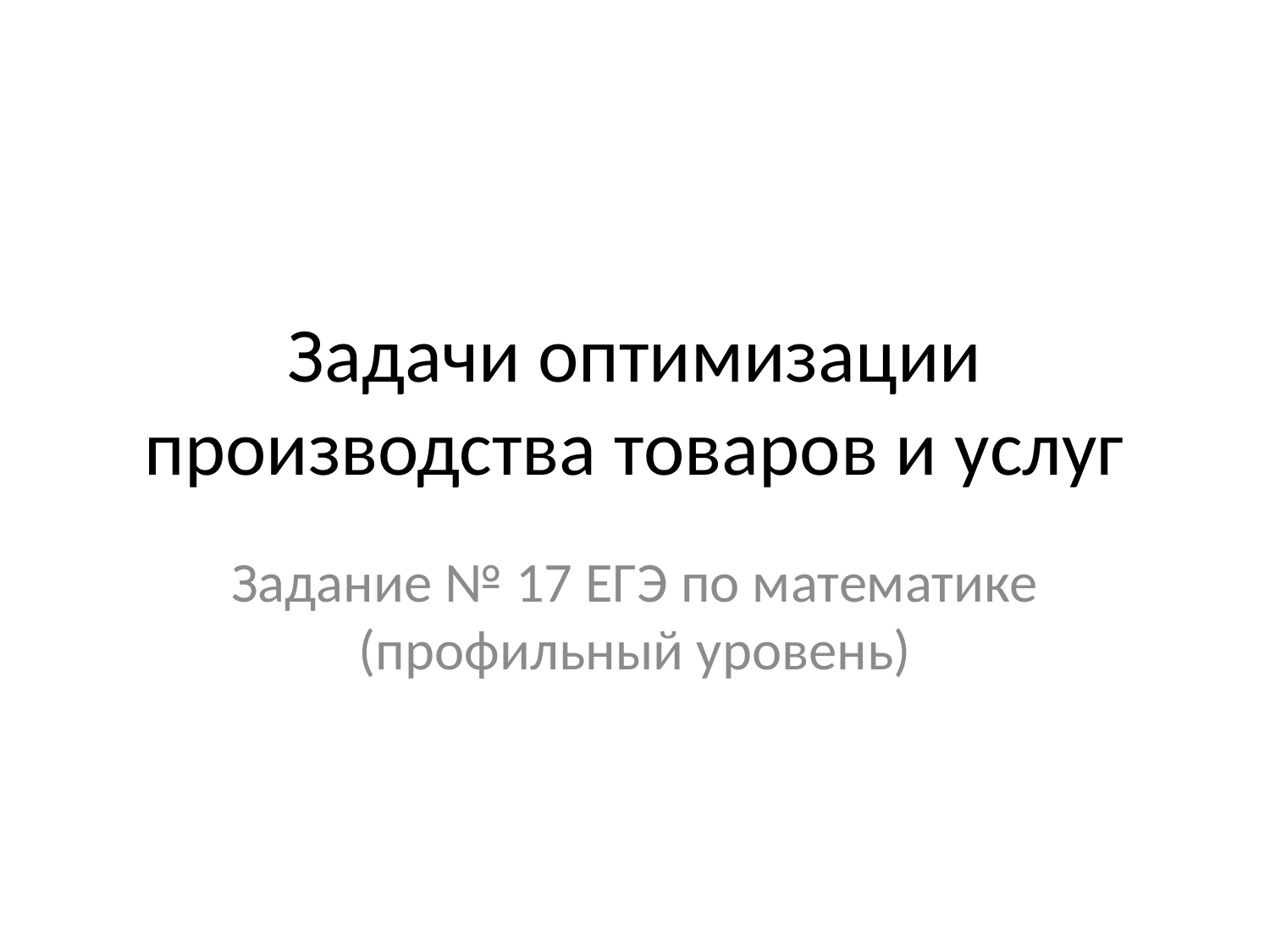

# Задачи оптимизации производства товаров и услуг
Задание № 17 ЕГЭ по математике (профильный уровень)